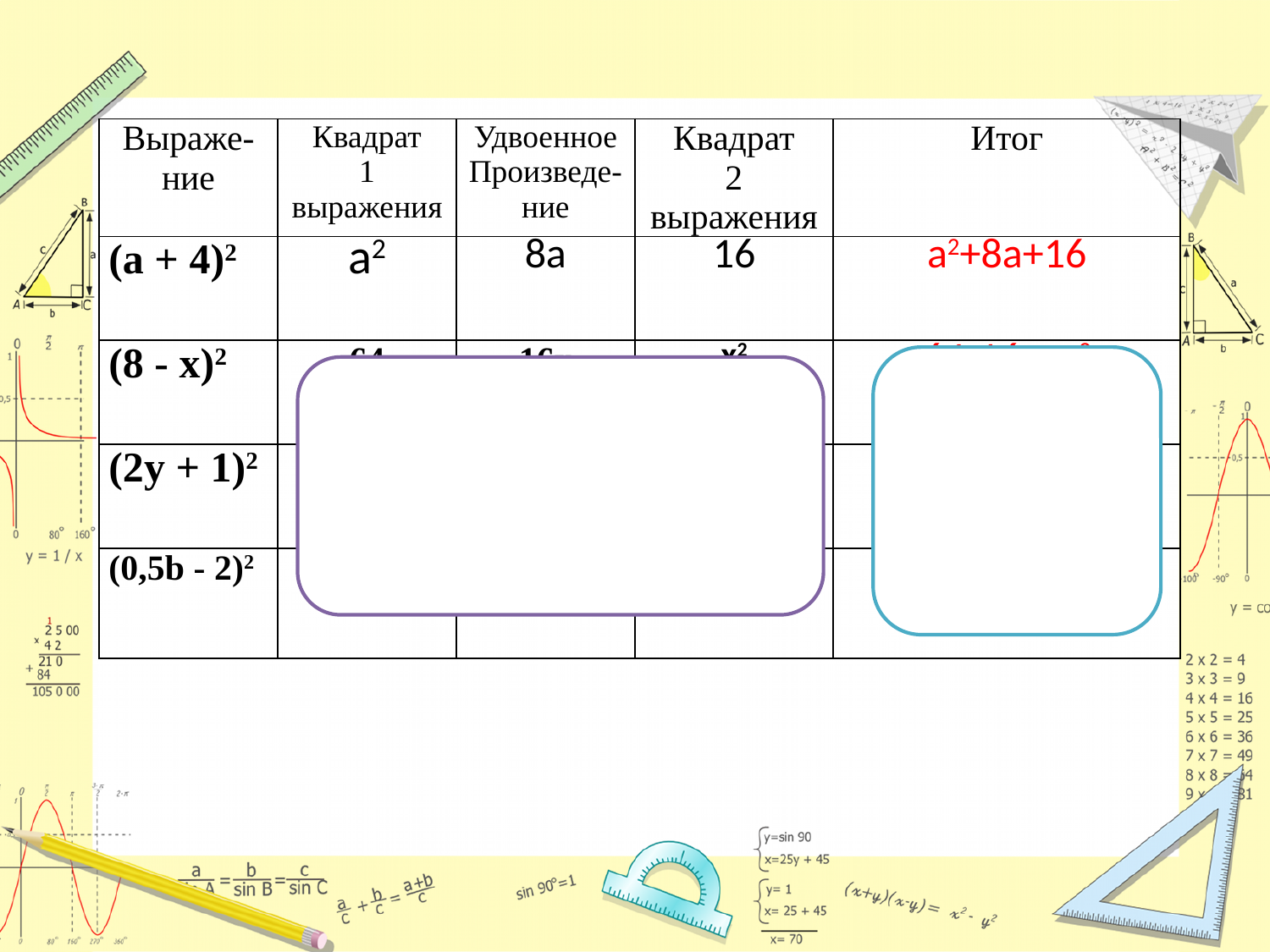

| Выраже-ние | Квадрат 1 выражения | Удвоенное Произведе-ние | Квадрат 2 выражения | Итог |
| --- | --- | --- | --- | --- |
| (а + 4)2 | a2 | 8a | 16 | a2+8a+16 |
| (8 - х)2 | 64 | 16x | x2 | 64-16x+x2 |
| (2y + 1)2 | 4y2 | 4y | 1 | 4y2+4y+1 |
| (0,5b - 2)2 | 0,25b2 | 2b | 4 | 0,25b2-2b+4 |